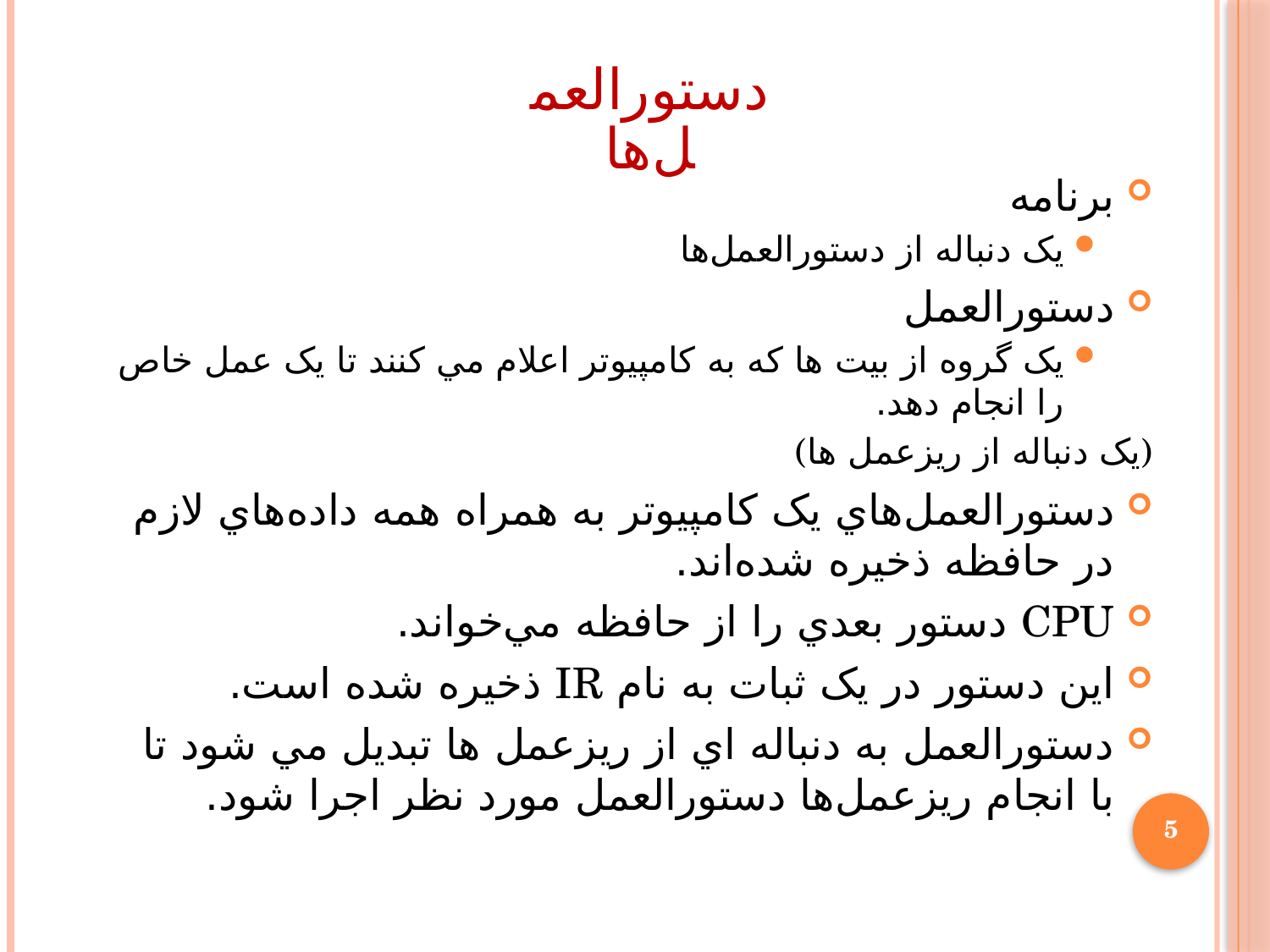

# دستورالعمل‌ها
برنامه
يک دنباله از دستورالعمل‌ها
دستورالعمل
يک گروه از بيت ها که به کامپيوتر اعلام مي کنند تا يک عمل خاص را انجام دهد.
(يک دنباله از ريزعمل ها)
دستورالعمل‌هاي يک کامپيوتر به همراه همه داده‌هاي لازم در حافظه ذخيره شده‌اند.
CPU دستور بعدي را از حافظه مي‌خواند.
اين دستور در يک ثبات به نام IR ذخيره شده است.
دستورالعمل به دنباله اي از ريزعمل ها تبديل مي شود تا با انجام ريزعمل‌ها دستورالعمل مورد نظر اجرا شود.
5